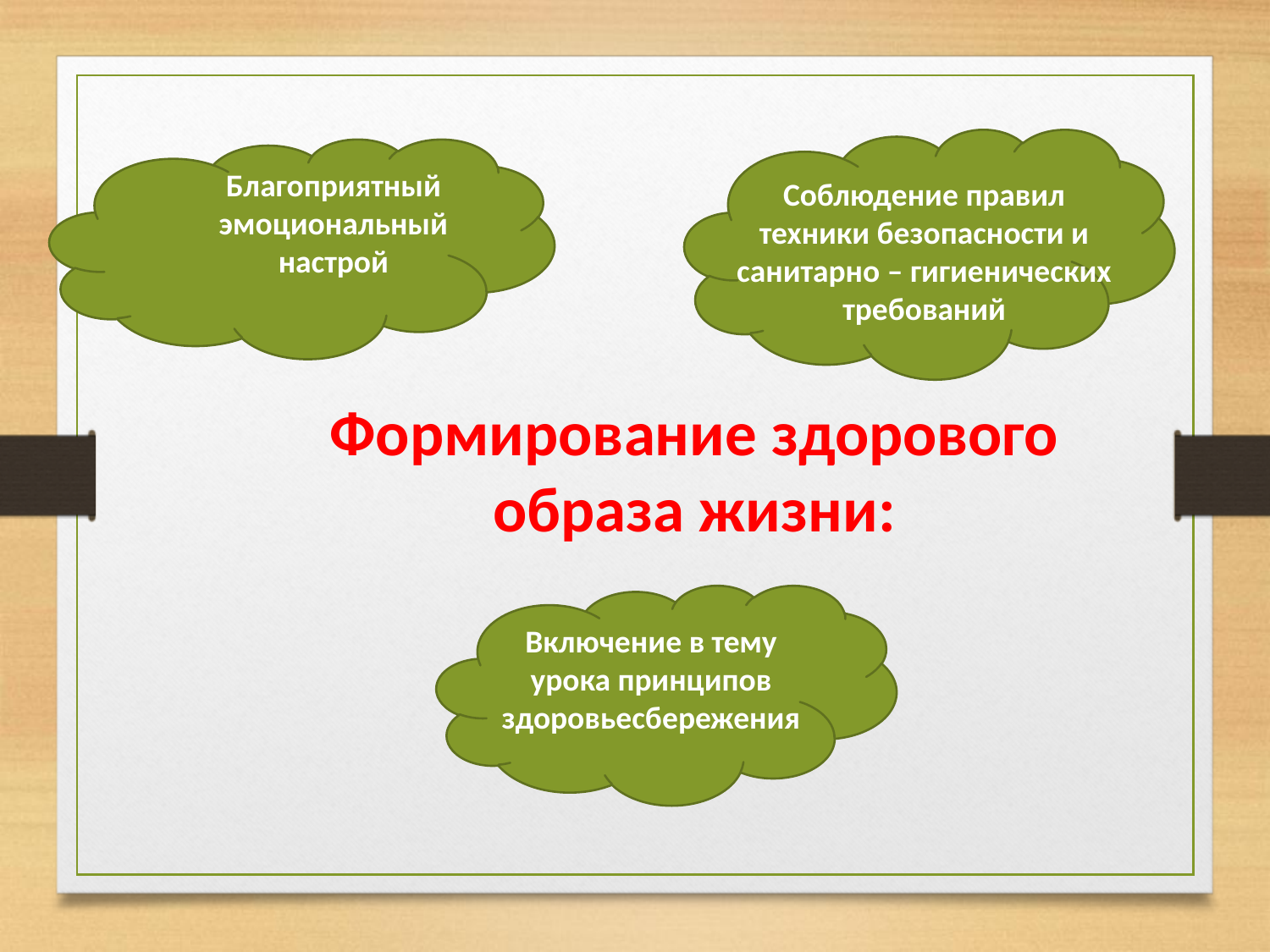

Соблюдение правил техники безопасности и санитарно – гигиенических требований

Благоприятный эмоциональный настрой

Формирование здорового образа жизни:

Включение в тему урока принципов здоровьесбережения